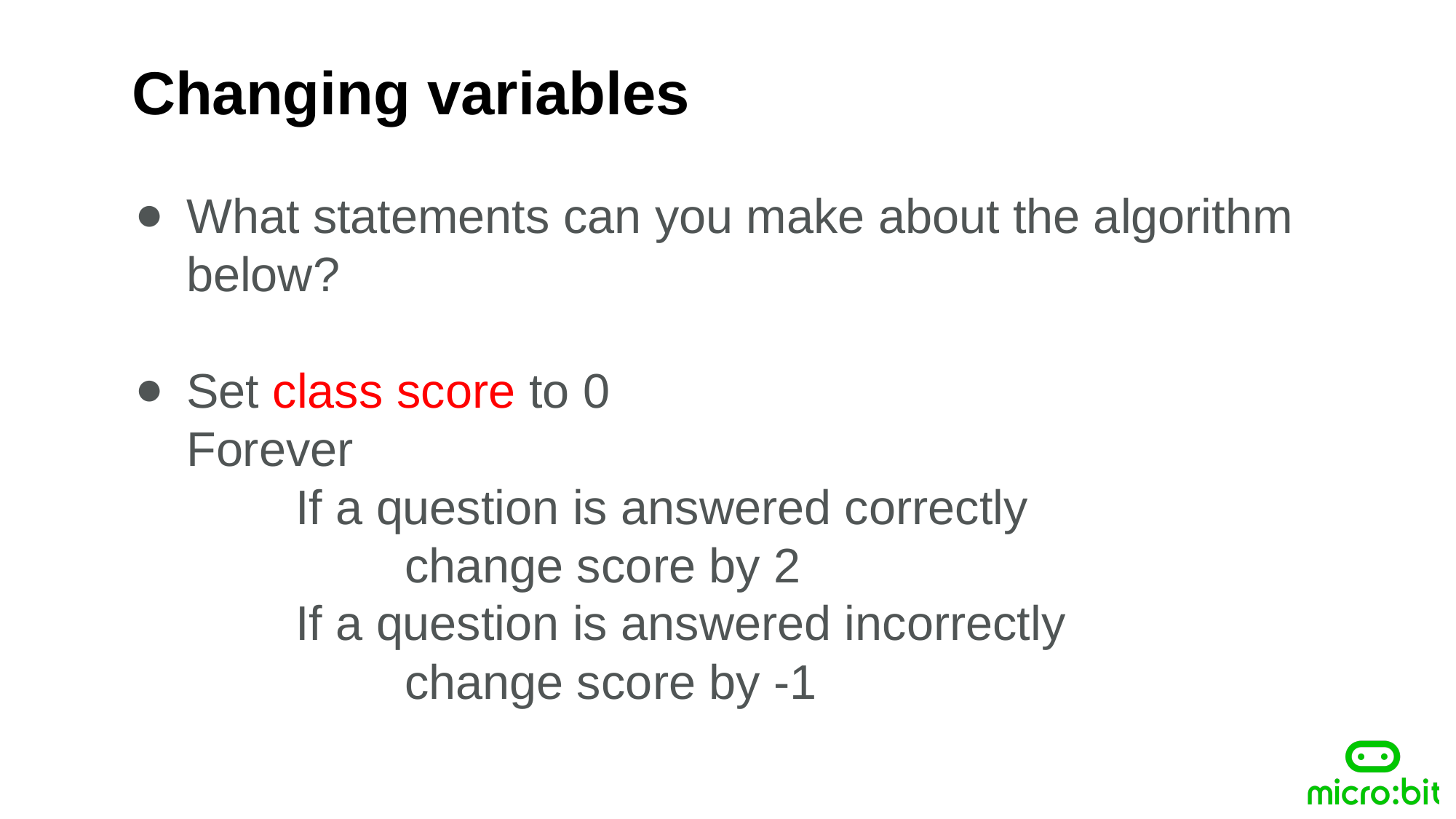

Changing variables

What statements can you make about the algorithm below?

Set class score to 0
Forever
	If a question is answered correctly
		change score by 2
	If a question is answered incorrectly
		change score by -1